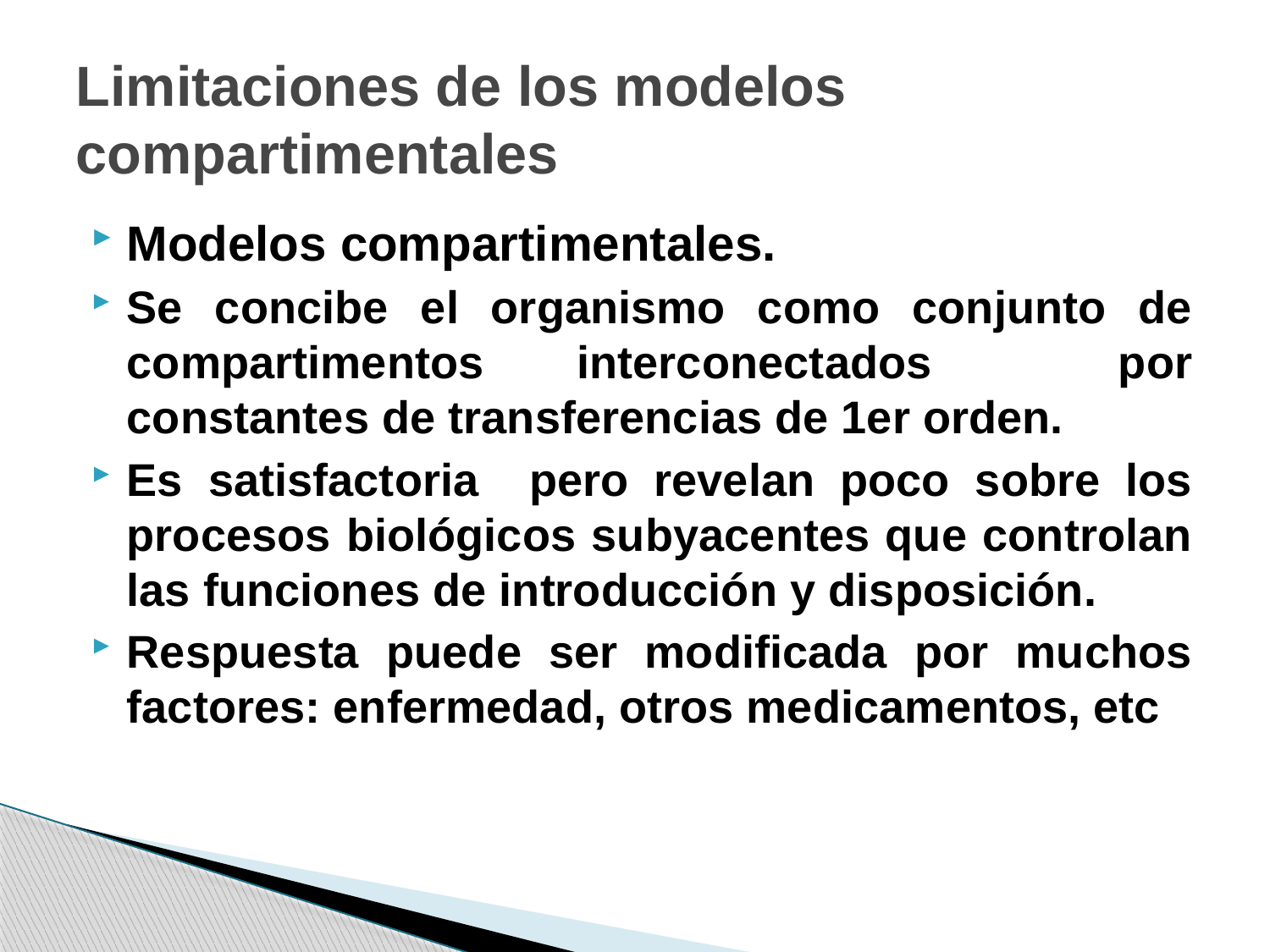

# Limitaciones de los modelos compartimentales
Modelos compartimentales.
Se concibe el organismo como conjunto de compartimentos interconectados  por constantes de transferencias de 1er orden.
Es satisfactoria  pero revelan poco sobre los procesos biológicos subyacentes que controlan las funciones de introducción y disposición.
Respuesta puede ser modificada por muchos factores: enfermedad, otros medicamentos, etc